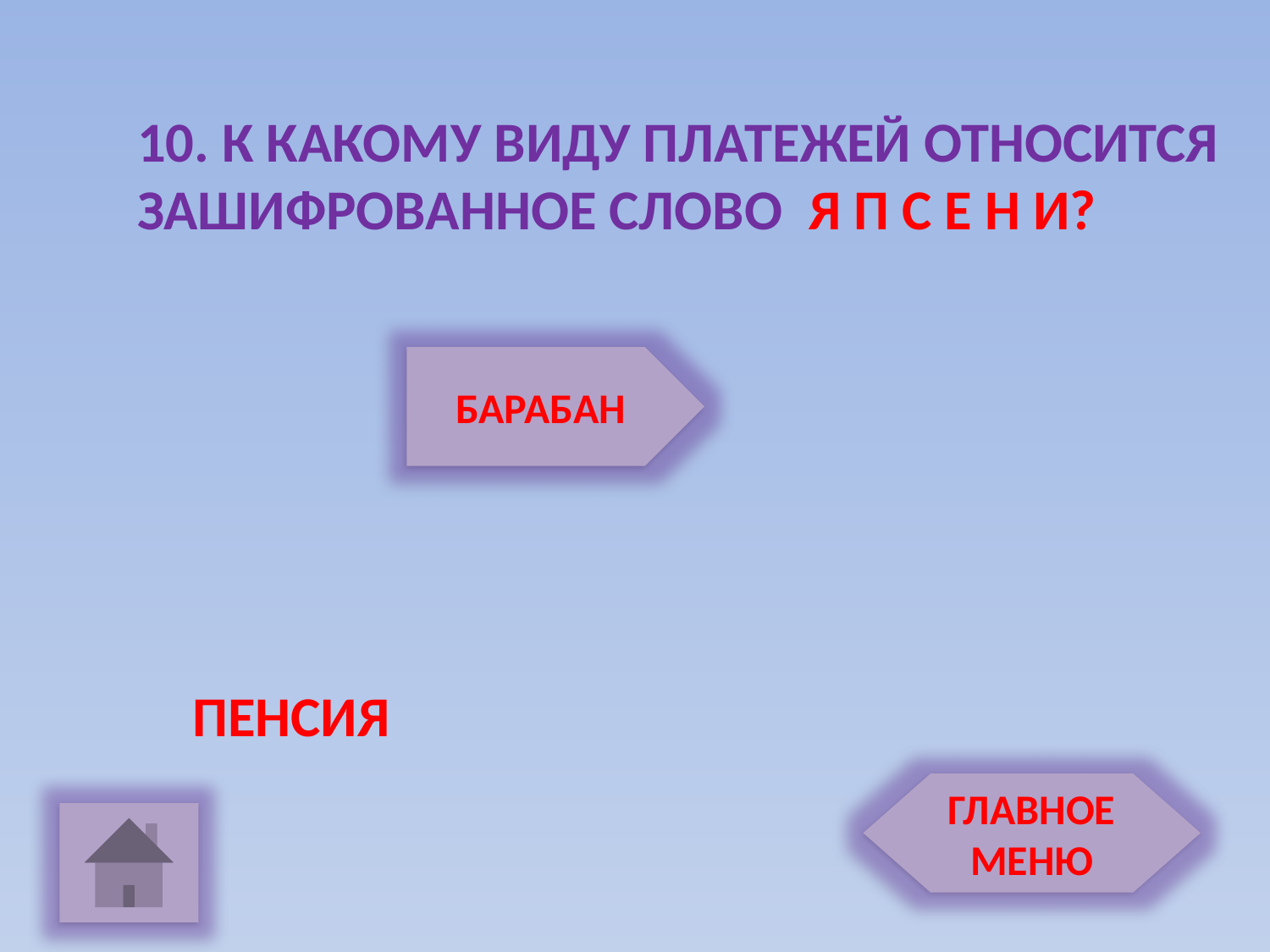

10. К КАКОМУ ВИДУ ПЛАТЕЖЕЙ ОТНОСИТСЯ
ЗАШИФРОВАННОЕ СЛОВО  Я П С Е Н И?
БАРАБАН
ПЕНСИЯ
ГЛАВНОЕ МЕНЮ